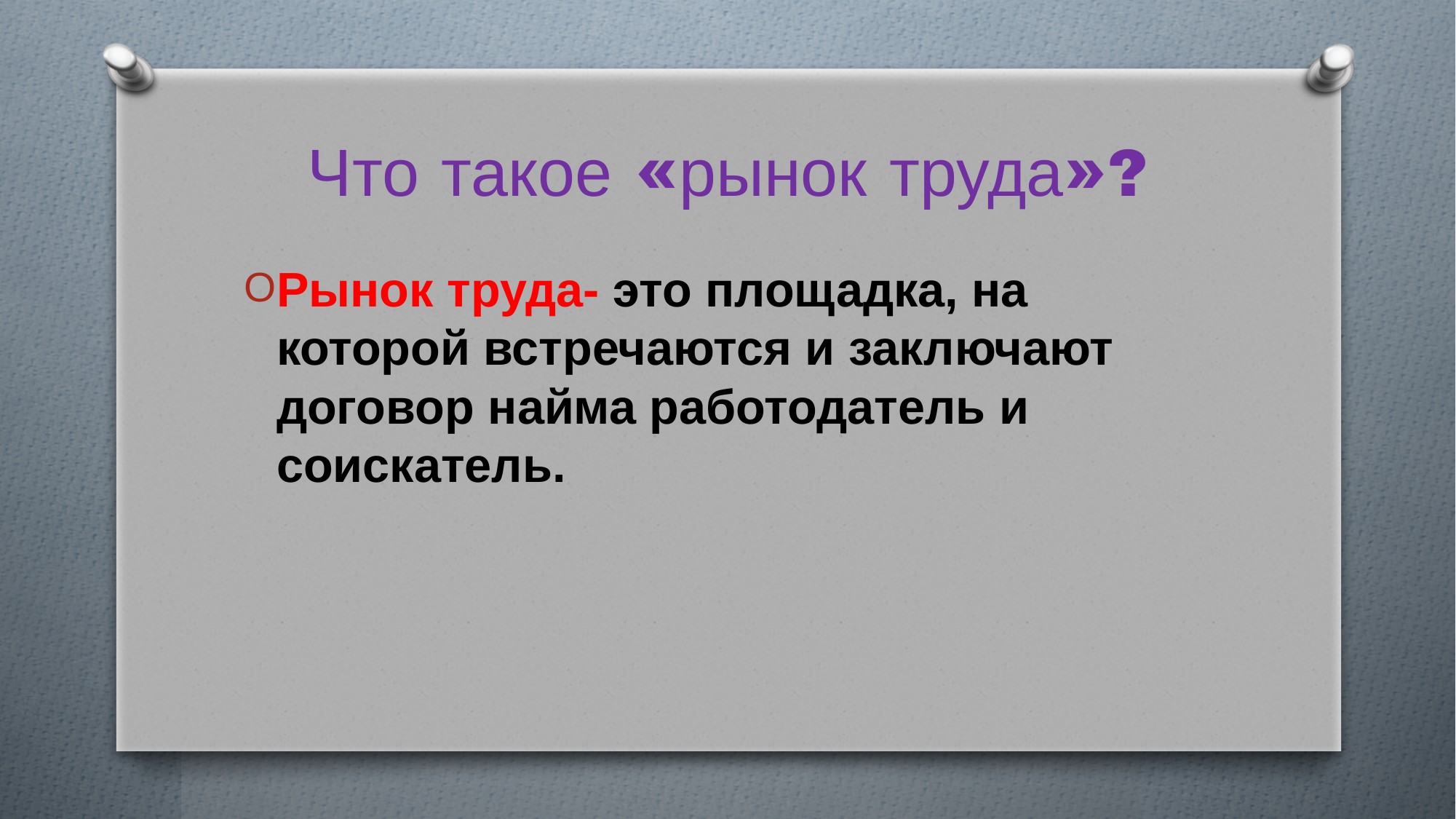

# Что такое «рынок труда»?
Рынок труда- это площадка, на которой встречаются и заключают договор найма работодатель и соискатель.